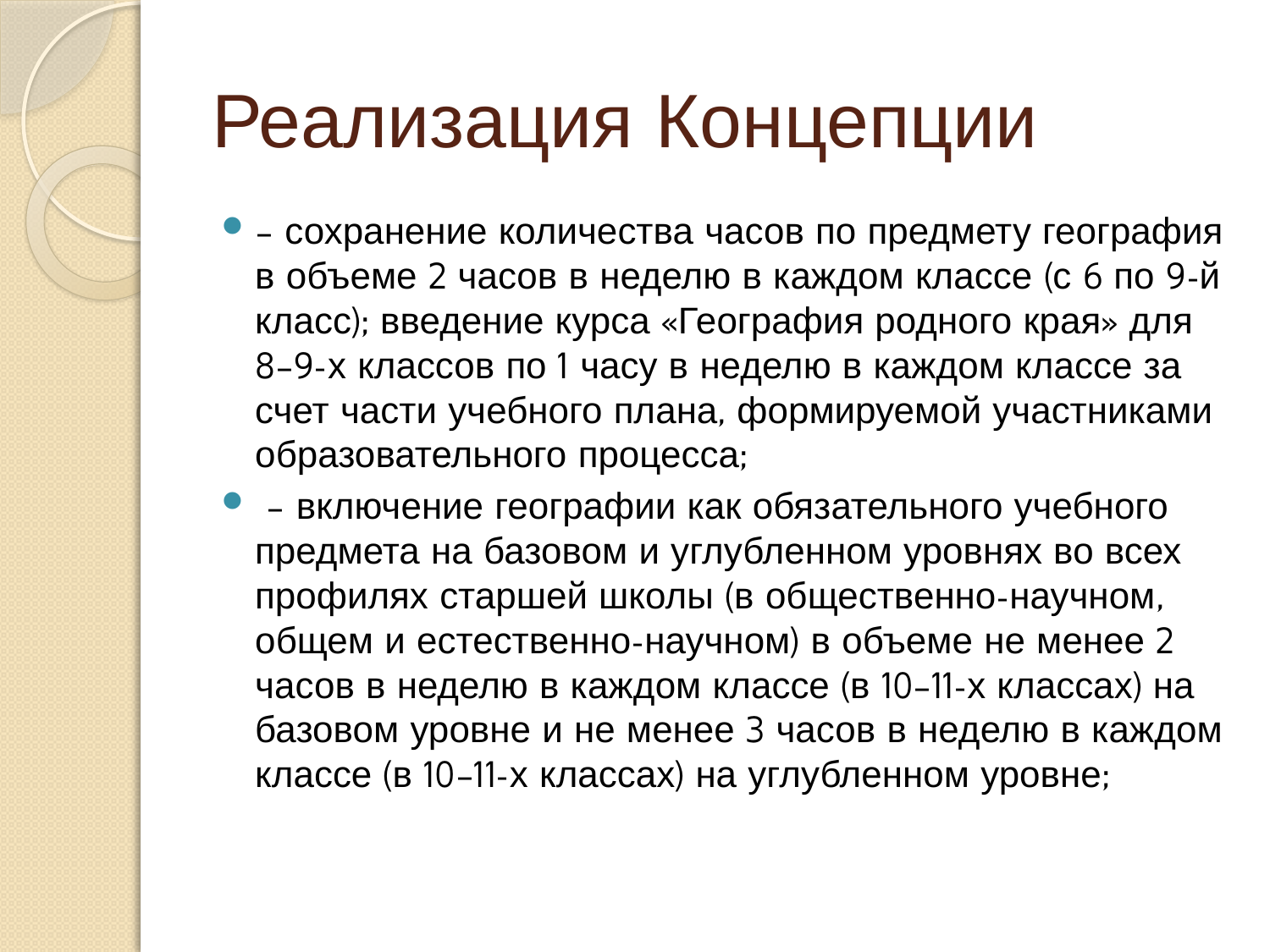

# Реализация Концепции
– сохранение количества часов по предмету география в объеме 2 часов в неделю в каждом классе (с 6 по 9-й класс); введение курса «География родного края» для 8–9-х классов по 1 часу в неделю в каждом классе за счет части учебного плана, формируемой участниками образовательного процесса;
 – включение географии как обязательного учебного предмета на базовом и углубленном уровнях во всех профилях старшей школы (в общественно-научном, общем и естественно-научном) в объеме не менее 2 часов в неделю в каждом классе (в 10–11-х классах) на базовом уровне и не менее 3 часов в неделю в каждом классе (в 10–11-х классах) на углубленном уровне;